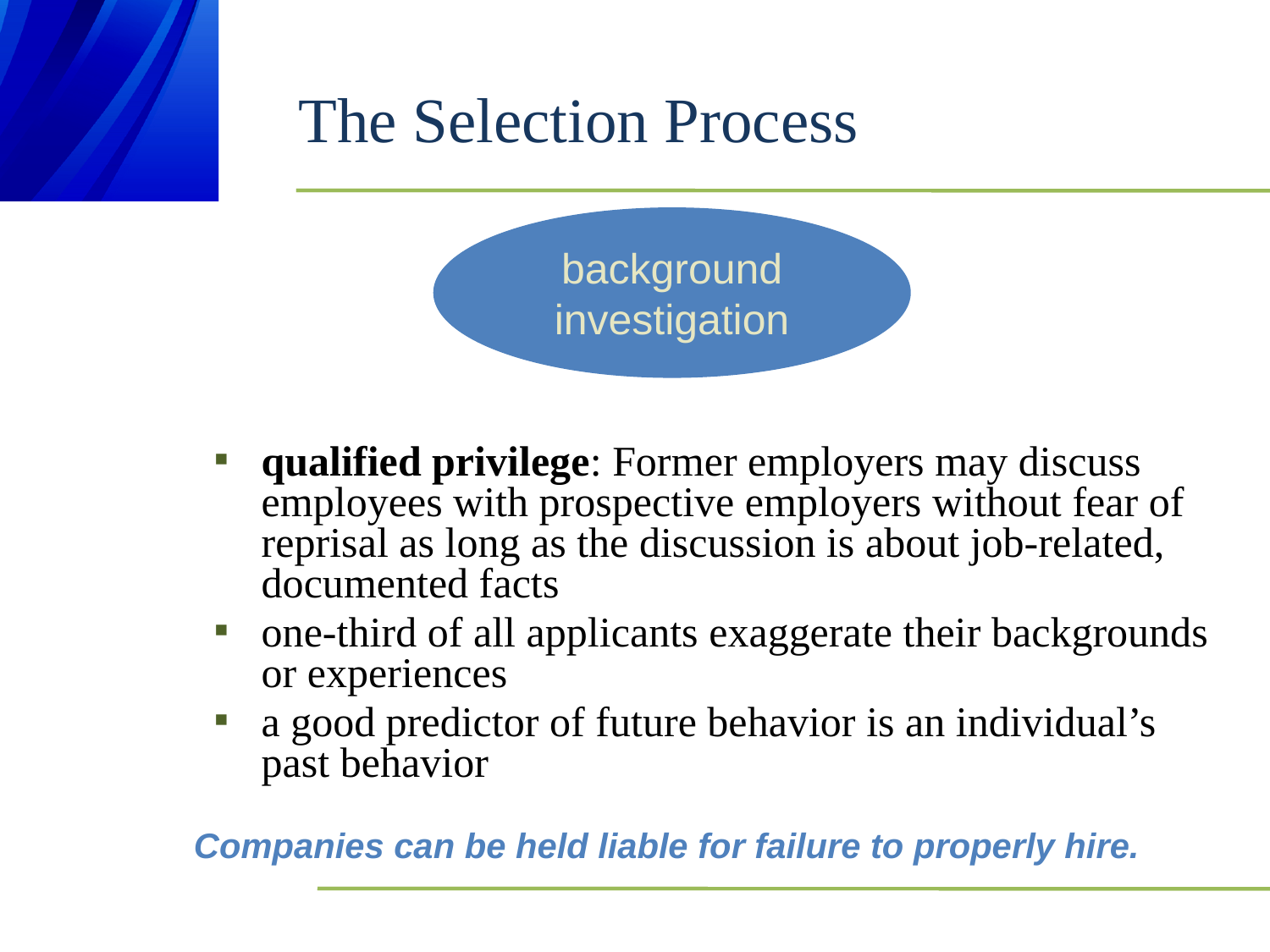

# The Selection Process
background
investigation
qualified privilege: Former employers may discuss employees with prospective employers without fear of reprisal as long as the discussion is about job-related, documented facts
one-third of all applicants exaggerate their backgrounds or experiences
a good predictor of future behavior is an individual’s past behavior
Companies can be held liable for failure to properly hire.